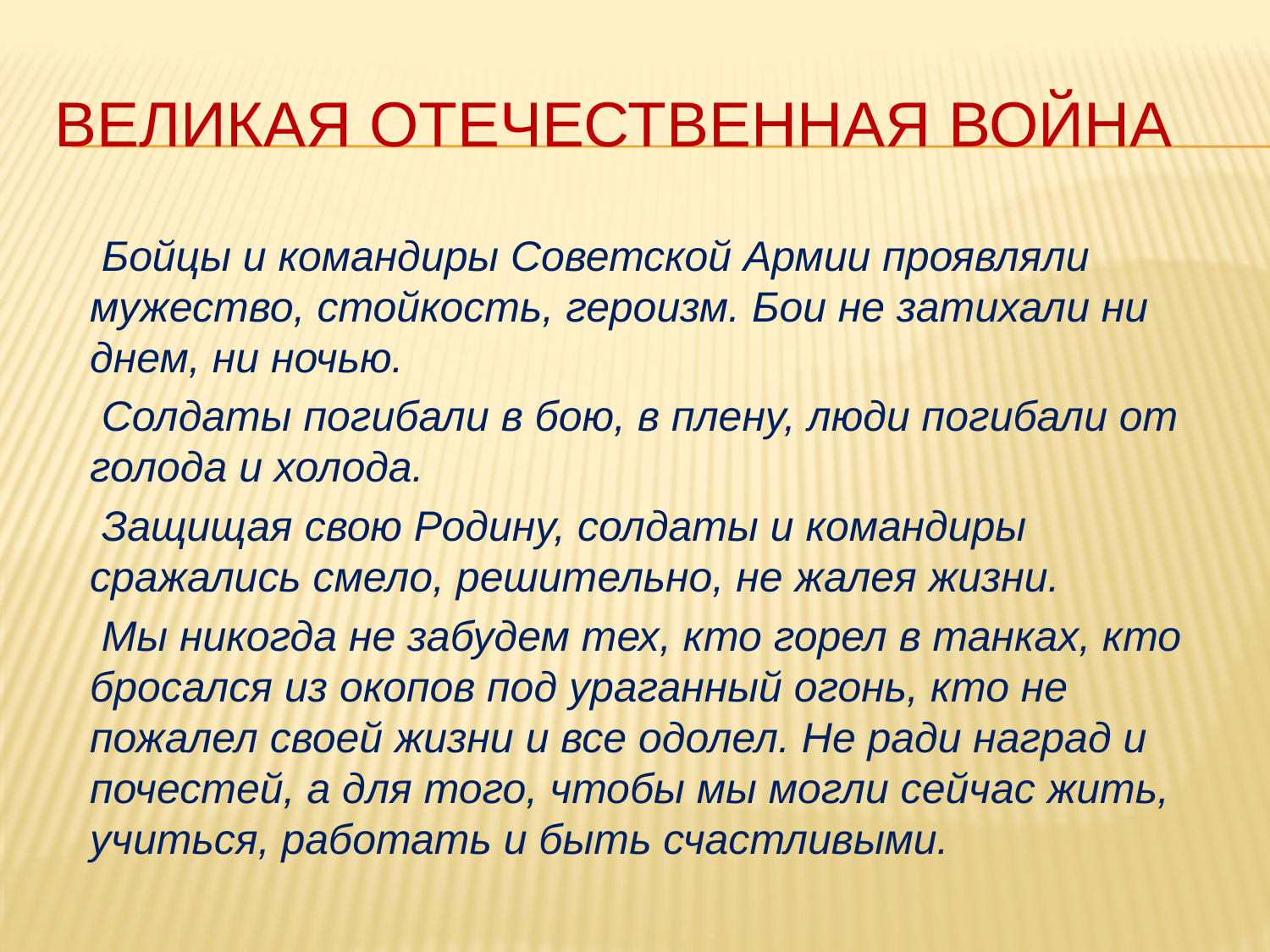

# ВЕЛИКАЯ ОТЕЧЕСТВЕННАЯ ВОЙНА
     Бойцы и командиры Советской Армии проявляли мужество, стойкость, героизм. Бои не затихали ни днем, ни ночью.
     Солдаты погибали в бою, в плену, люди погибали от голода и холода.
     Защищая свою Родину, солдаты и командиры сражались смело, решительно, не жалея жизни.
     Мы никогда не забудем тех, кто горел в танках, кто бросался из окопов под ураганный огонь, кто не пожалел своей жизни и все одолел. Не ради наград и почестей, а для того, чтобы мы могли сейчас жить, учиться, работать и быть счастливыми.